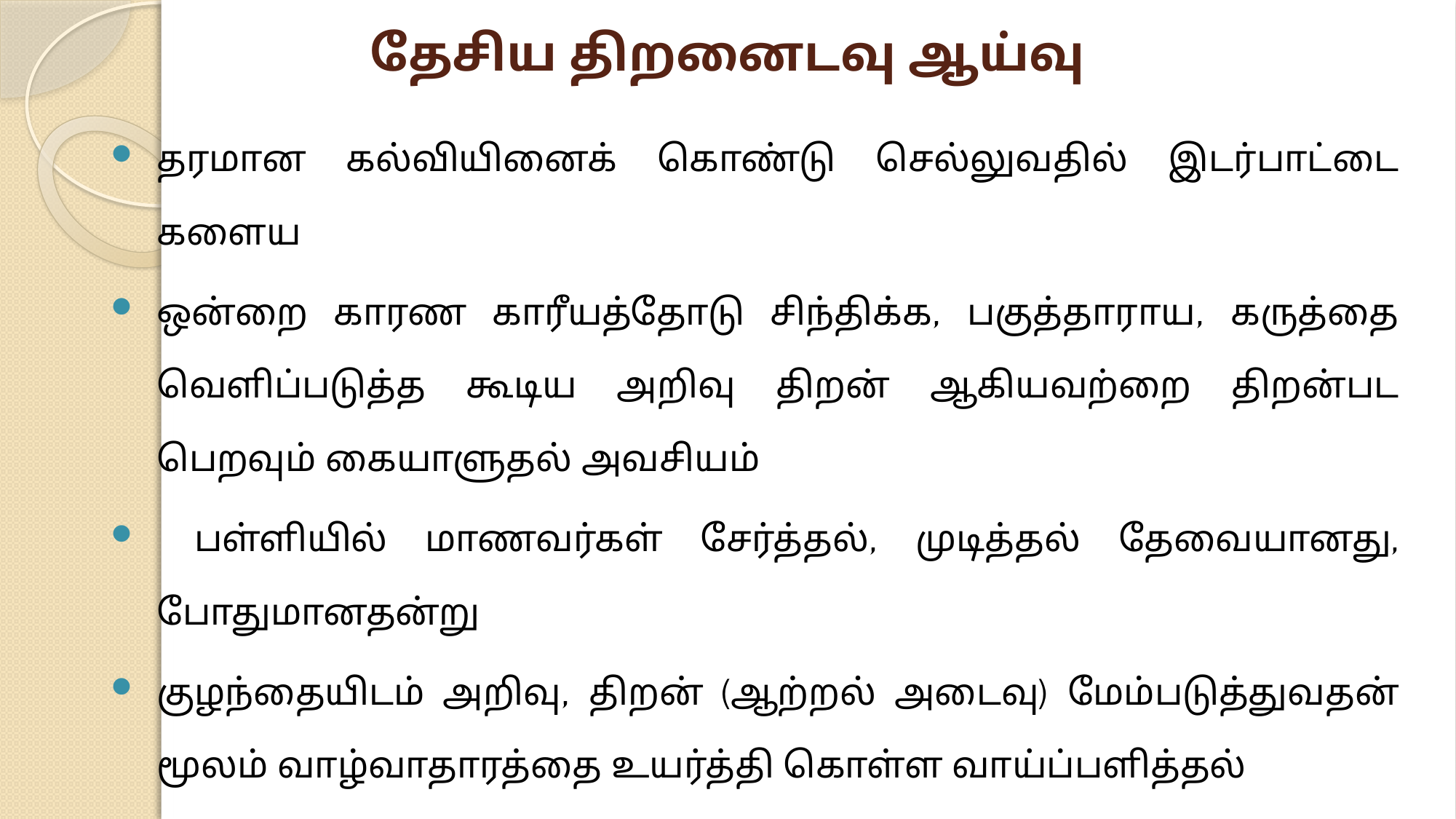

# தேசிய திறனைடவு ஆய்வு
தரமான கல்வியினைக் கொண்டு செல்லுவதில் இடர்பாட்டை களைய
ஒன்றை காரண காரீயத்தோடு சிந்திக்க, பகுத்தாராய, கருத்தை வெளிப்படுத்த கூடிய அறிவு திறன் ஆகியவற்றை திறன்பட பெறவும் கையாளுதல் அவசியம்
 பள்ளியில் மாணவர்கள் சேர்த்தல், முடித்தல் தேவையானது, போதுமானதன்று
குழந்தையிடம் அறிவு, திறன் (ஆற்றல் அடைவு) மேம்படுத்துவதன் மூலம் வாழ்வாதாரத்தை உயர்த்தி கொள்ள வாய்ப்பளித்தல்